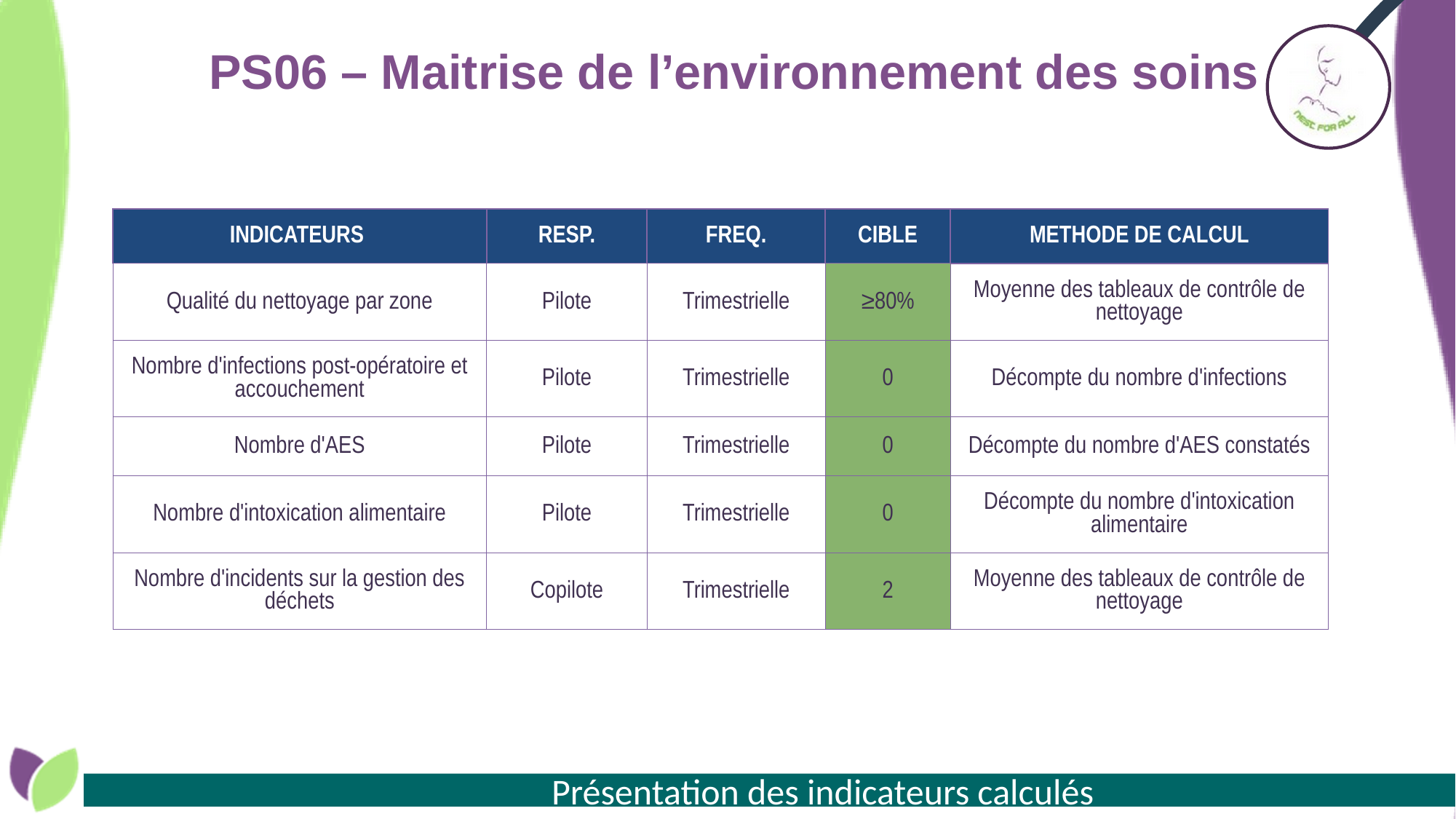

# PS06 – Maitrise de l’environnement des soins
| INDICATEURS | RESP. | FREQ. | CIBLE | METHODE DE CALCUL |
| --- | --- | --- | --- | --- |
| Qualité du nettoyage par zone | Pilote | Trimestrielle | ≥80% | Moyenne des tableaux de contrôle de nettoyage |
| Nombre d'infections post-opératoire et accouchement | Pilote | Trimestrielle | 0 | Décompte du nombre d'infections |
| Nombre d'AES | Pilote | Trimestrielle | 0 | Décompte du nombre d'AES constatés |
| Nombre d'intoxication alimentaire | Pilote | Trimestrielle | 0 | Décompte du nombre d'intoxication alimentaire |
| Nombre d'incidents sur la gestion des déchets | Copilote | Trimestrielle | 2 | Moyenne des tableaux de contrôle de nettoyage |
 Présentation des indicateurs calculés